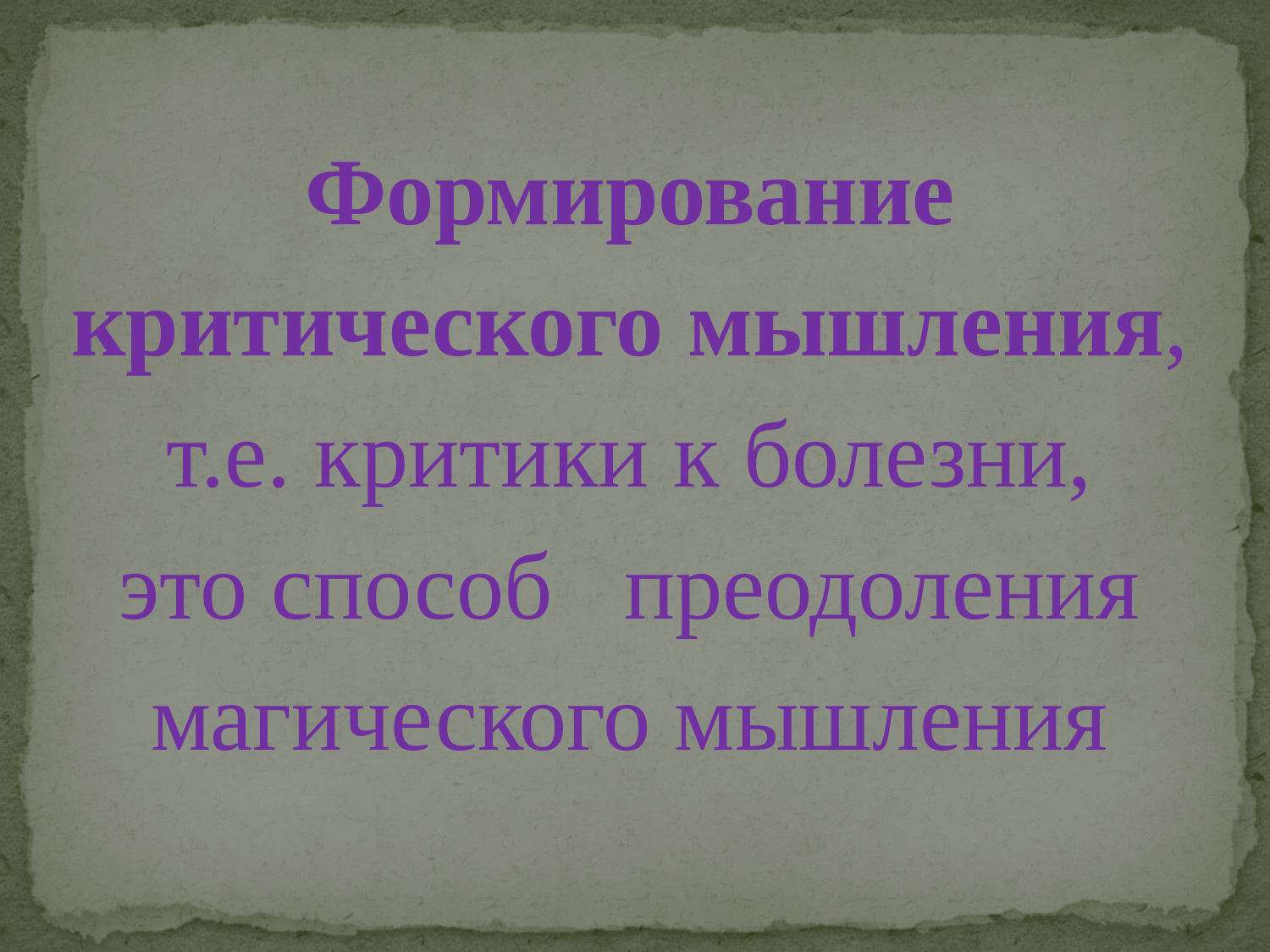

Формирование критического мышления, т.е. критики к болезни,
это способ   преодоления магического мышления